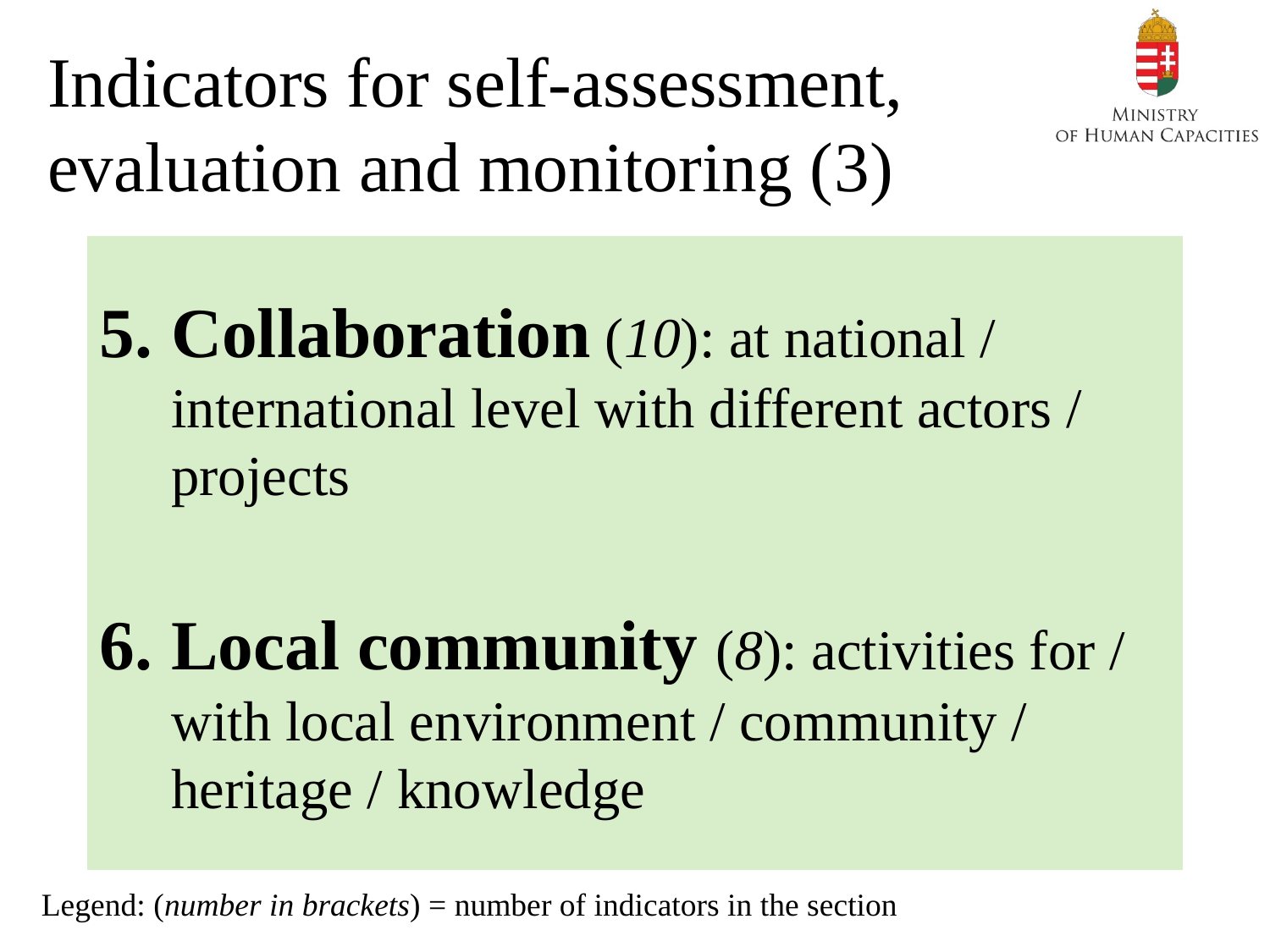

# Indicators for self-assessment, evaluation and monitoring (3)
Collaboration (10): at national / international level with different actors / projects

Local community (8): activities for / with local environment / community / heritage / knowledge
Legend: (number in brackets) = number of indicators in the section